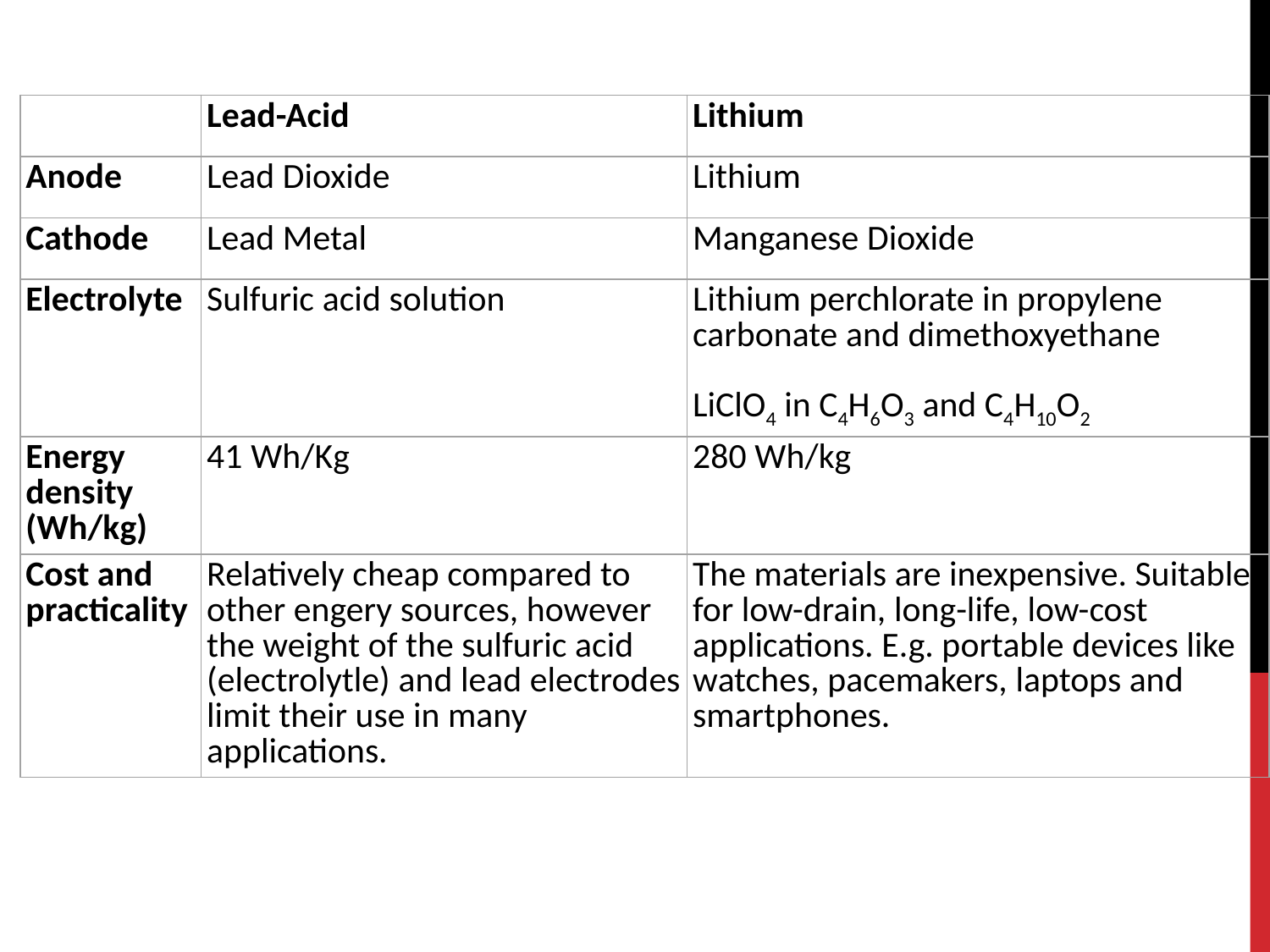

|  | Lead-Acid | Lithium |
| --- | --- | --- |
| Anode | Lead Dioxide | Lithium |
| Cathode | Lead Metal | Manganese Dioxide |
| Electrolyte | Sulfuric acid solution | Lithium perchlorate in propylene carbonate and dimethoxyethane   LiClO4 in C4H6O3 and C4H10O2 |
| Energy density (Wh/kg) | 41 Wh/Kg | 280 Wh/kg |
| Cost and practicality | Relatively cheap compared to other engery sources, however the weight of the sulfuric acid (electrolytle) and lead electrodes limit their use in many applications. | The materials are inexpensive. Suitable for low-drain, long-life, low-cost applications. E.g. portable devices like watches, pacemakers, laptops and smartphones. |